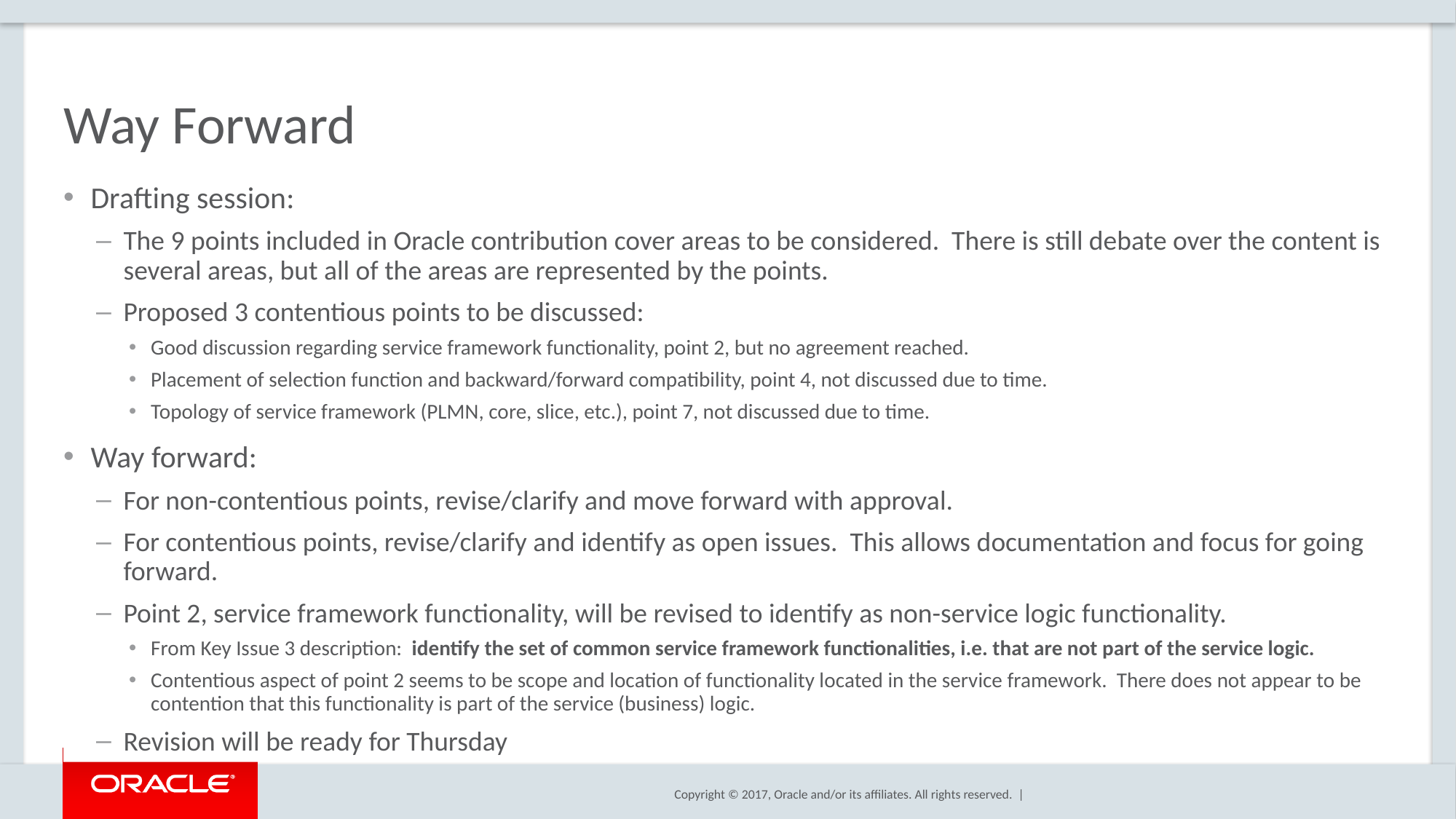

# Way Forward
Drafting session:
The 9 points included in Oracle contribution cover areas to be considered.  There is still debate over the content is several areas, but all of the areas are represented by the points.
Proposed 3 contentious points to be discussed:
Good discussion regarding service framework functionality, point 2, but no agreement reached.
Placement of selection function and backward/forward compatibility, point 4, not discussed due to time.
Topology of service framework (PLMN, core, slice, etc.), point 7, not discussed due to time.
Way forward:
For non-contentious points, revise/clarify and move forward with approval.
For contentious points, revise/clarify and identify as open issues.  This allows documentation and focus for going forward.
Point 2, service framework functionality, will be revised to identify as non-service logic functionality.
From Key Issue 3 description:  identify the set of common service framework functionalities, i.e. that are not part of the service logic.
Contentious aspect of point 2 seems to be scope and location of functionality located in the service framework.  There does not appear to be contention that this functionality is part of the service (business) logic.
Revision will be ready for Thursday
2